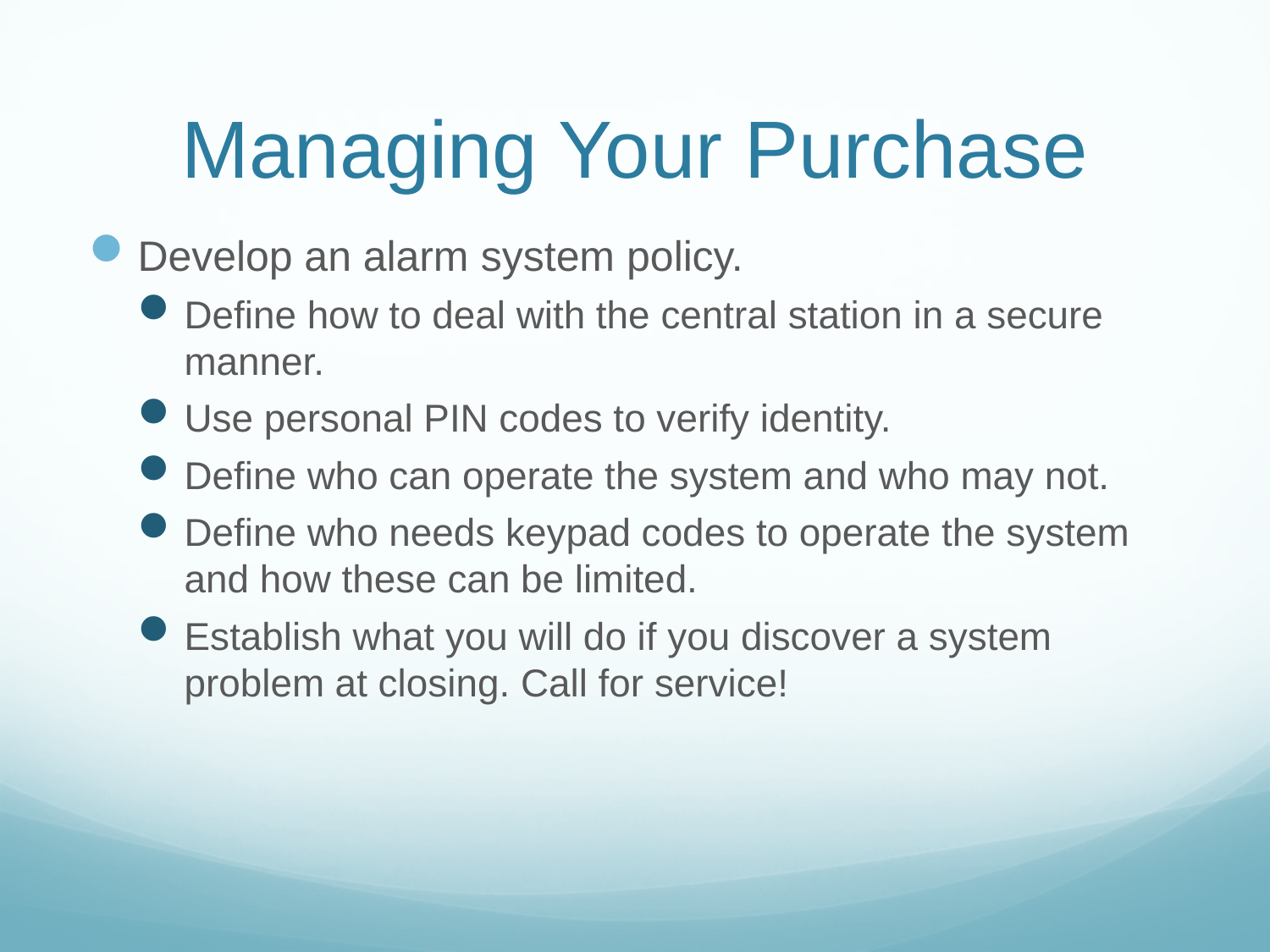

# Managing Your Purchase
Develop an alarm system policy.
Define how to deal with the central station in a secure manner.
Use personal PIN codes to verify identity.
Define who can operate the system and who may not.
Define who needs keypad codes to operate the system and how these can be limited.
Establish what you will do if you discover a system problem at closing. Call for service!